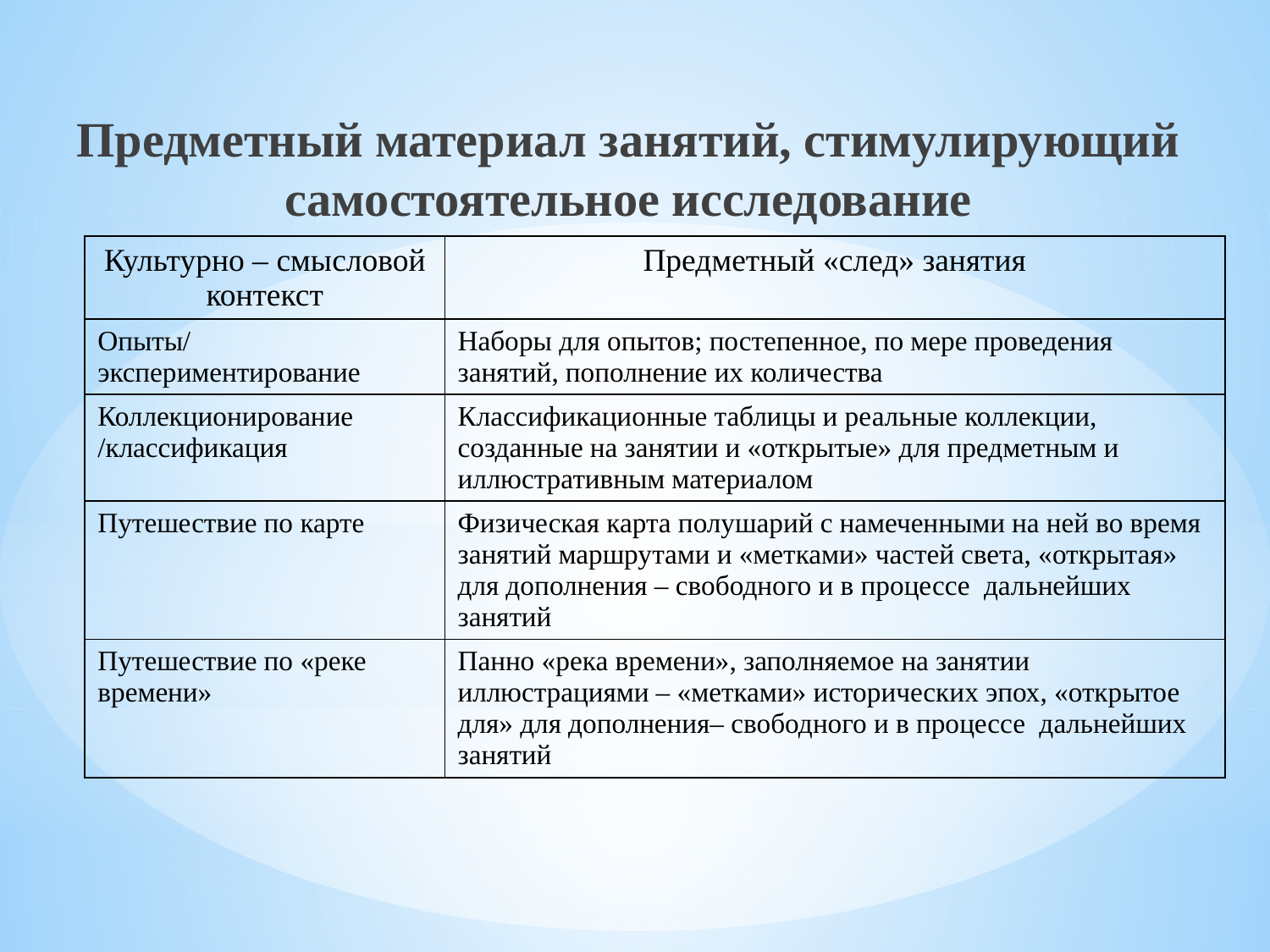

Предметный материал занятий, стимулирующий самостоятельное исследование

| Культурно – смысловой контекст | Предметный «след» занятия |
| --- | --- |
| Опыты/ экспериментирование | Наборы для опытов; постепенное, по мере проведения занятий, пополнение их количества |
| Коллекционирование /классификация | Классификационные таблицы и реальные коллекции, созданные на занятии и «открытые» для предметным и иллюстративным материалом |
| Путешествие по карте | Физическая карта полушарий с намеченными на ней во время занятий маршрутами и «метками» частей света, «открытая» для дополнения – свободного и в процессе дальнейших занятий |
| Путешествие по «реке времени» | Панно «река времени», заполняемое на занятии иллюстрациями – «метками» исторических эпох, «открытое для» для дополнения– свободного и в процессе дальнейших занятий |